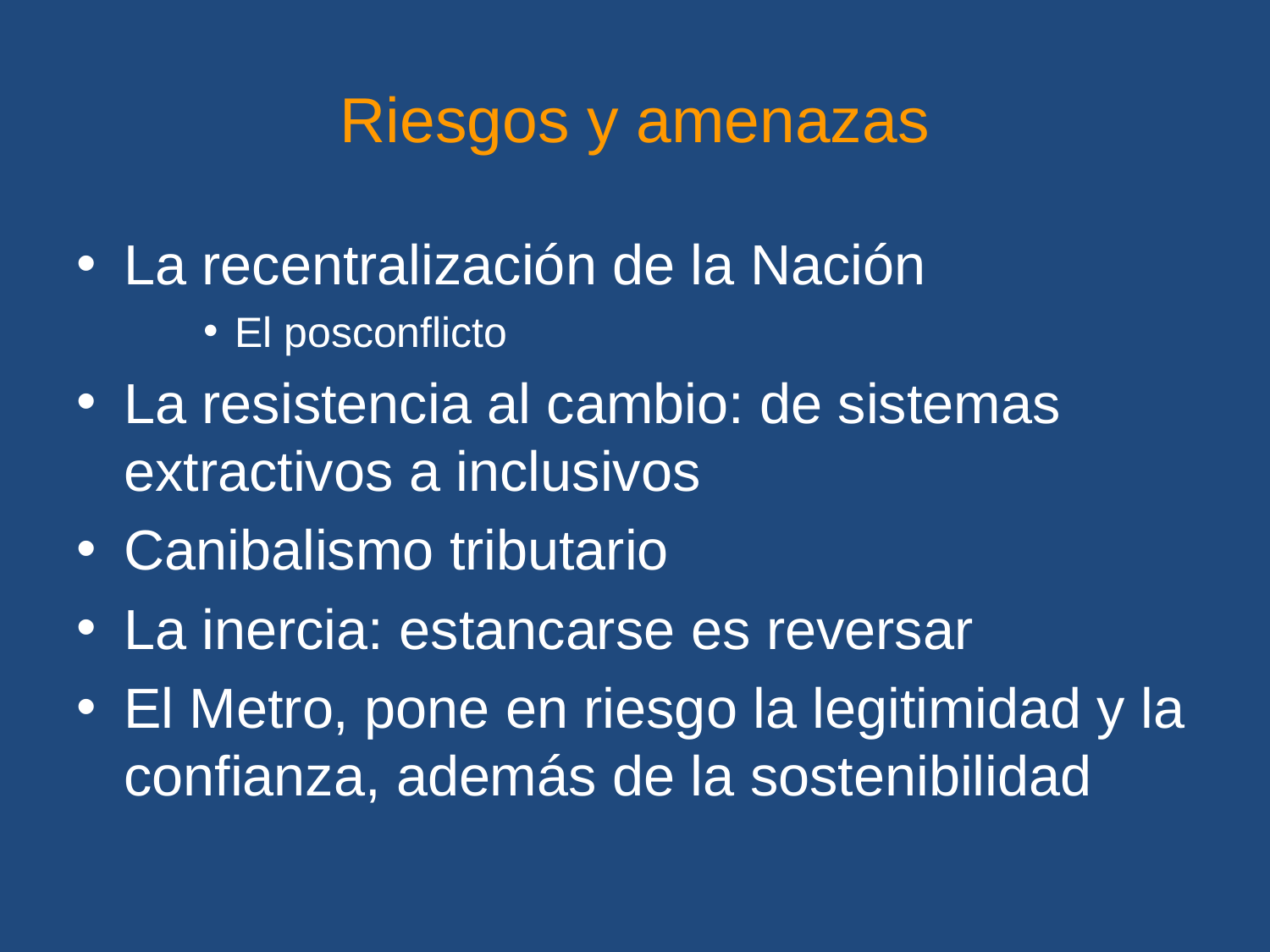

# Riesgos y amenazas
La recentralización de la Nación
El posconflicto
La resistencia al cambio: de sistemas extractivos a inclusivos
Canibalismo tributario
La inercia: estancarse es reversar
El Metro, pone en riesgo la legitimidad y la confianza, además de la sostenibilidad